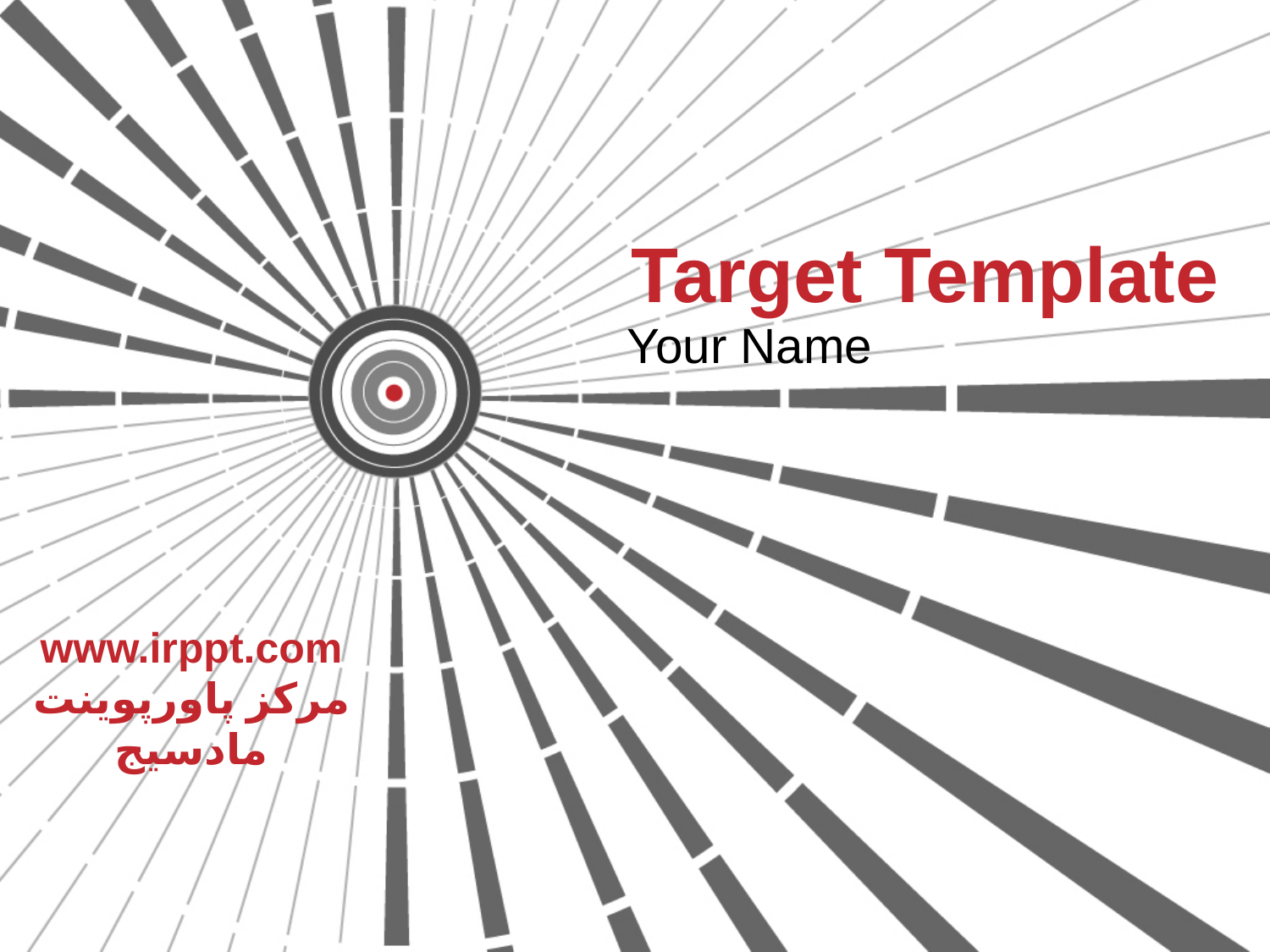

# Target Template
Your Name

www.irppt.com
مرکز پاورپوینت مادسیج